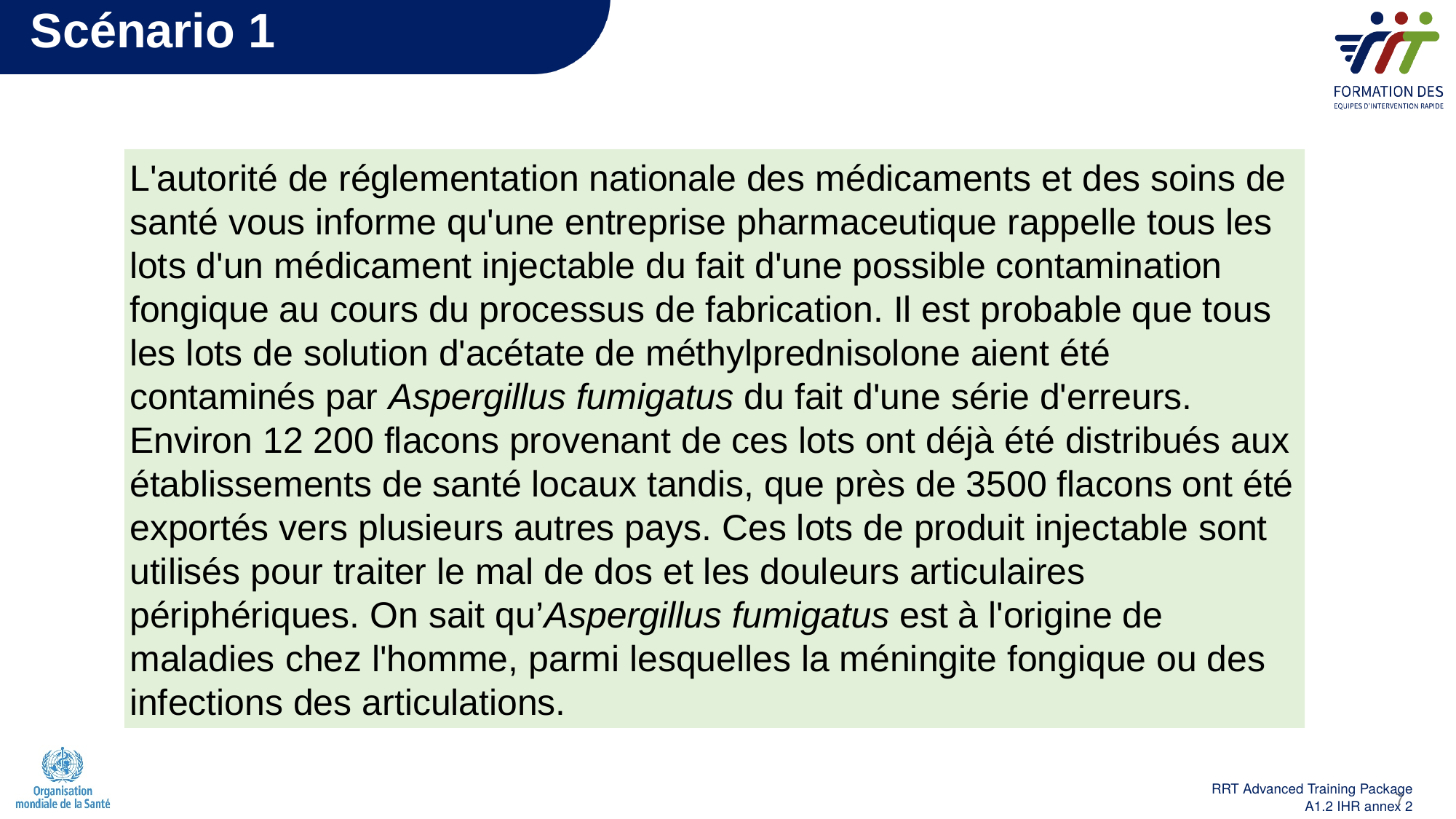

# Scénario 1
L'autorité de réglementation nationale des médicaments et des soins de santé vous informe qu'une entreprise pharmaceutique rappelle tous les lots d'un médicament injectable du fait d'une possible contamination fongique au cours du processus de fabrication. Il est probable que tous les lots de solution d'acétate de méthylprednisolone aient été contaminés par Aspergillus fumigatus du fait d'une série d'erreurs. Environ 12 200 flacons provenant de ces lots ont déjà été distribués aux établissements de santé locaux tandis, que près de 3500 flacons ont été exportés vers plusieurs autres pays. Ces lots de produit injectable sont utilisés pour traiter le mal de dos et les douleurs articulaires périphériques. On sait qu’Aspergillus fumigatus est à l'origine de maladies chez l'homme, parmi lesquelles la méningite fongique ou des infections des articulations.